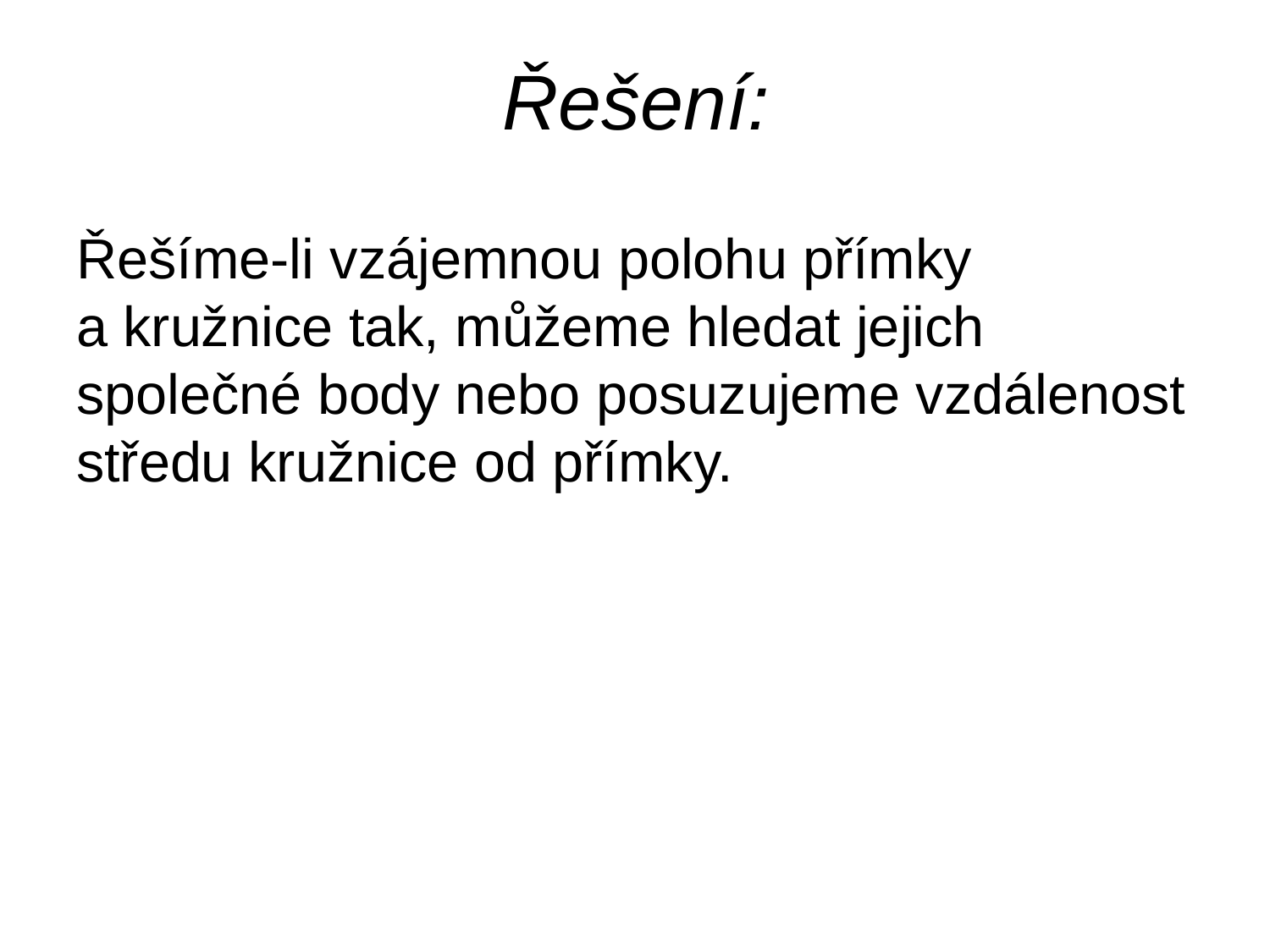

# Řešení:
Řešíme-li vzájemnou polohu přímky
a kružnice tak, můžeme hledat jejich společné body nebo posuzujeme vzdálenost středu kružnice od přímky.